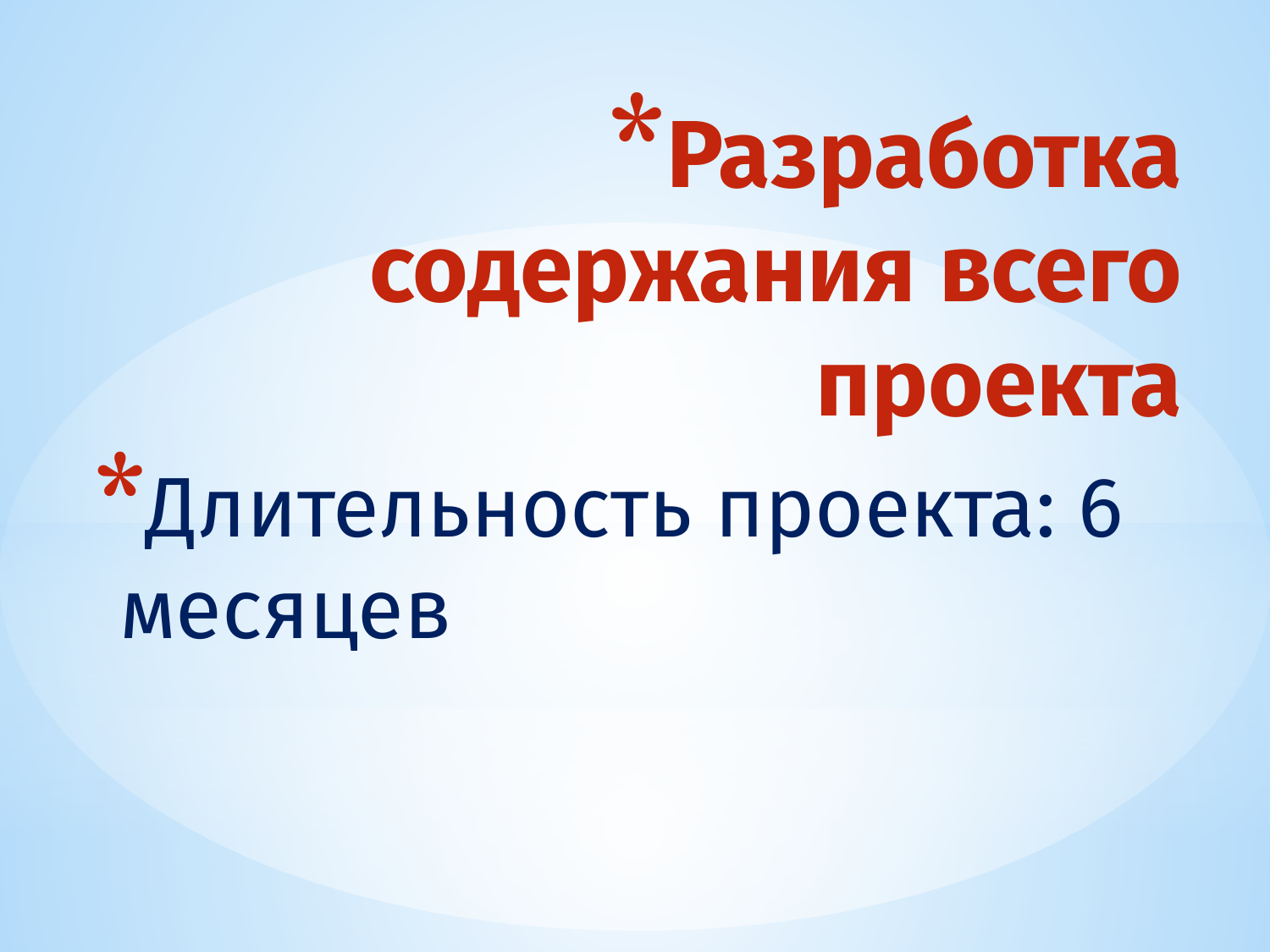

# Разработка содержания всего проекта
Длительность проекта: 6 месяцев